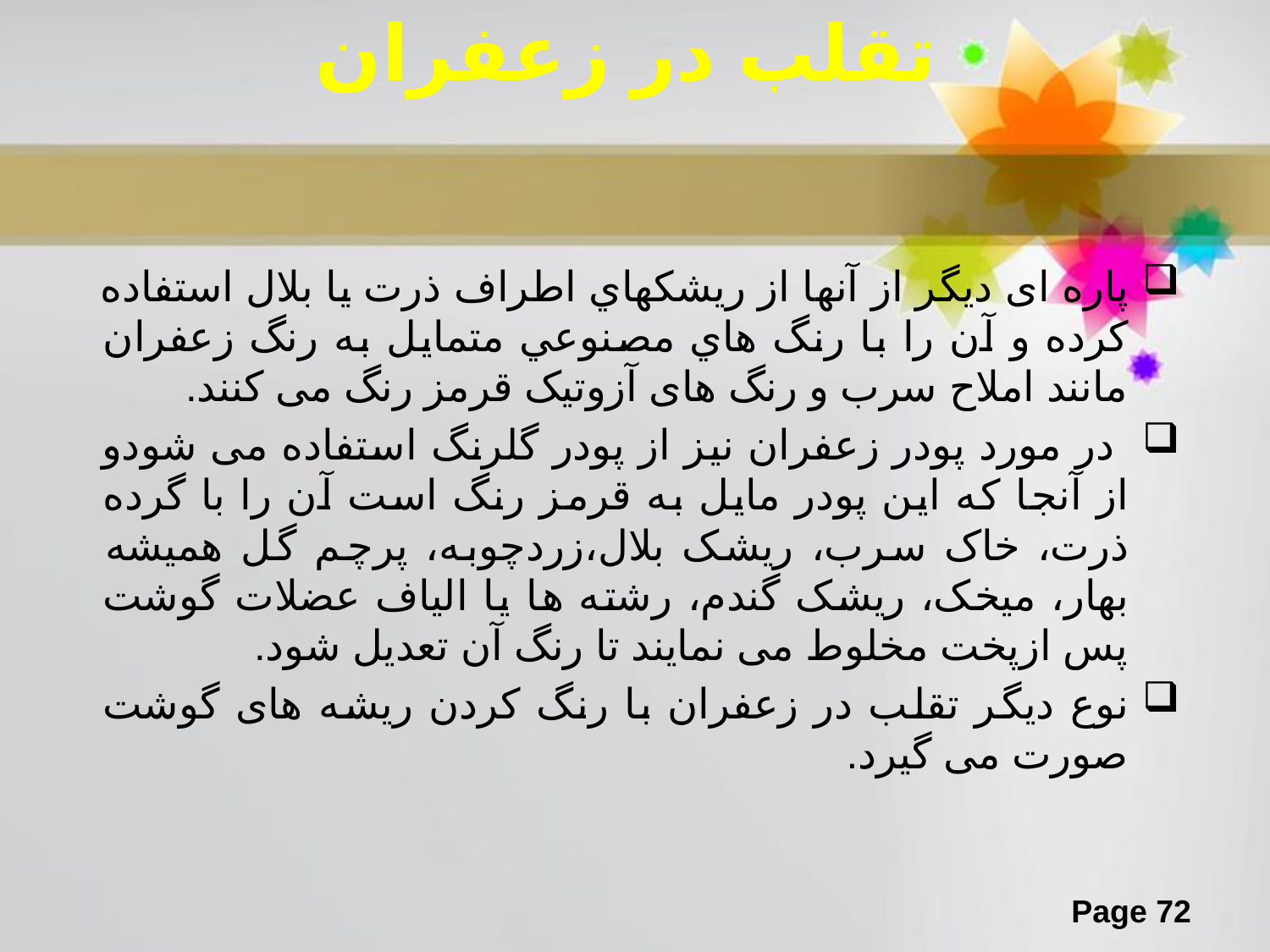

# تقلب در زعفران
پاره ای دیگر از آنها از ریشکهاي اطراف ذرت یا بلال استفاده کرده و آن را با رنگ هاي مصنوعي متمایل به رنگ زعفران مانند املاح سرب و رنگ های آزوتیک قرمز رنگ می کنند.
 در مورد پودر زعفران نیز از پودر گلرنگ استفاده می شودو از آنجا که این پودر مایل به قرمز رنگ است آن را با گرده ذرت، خاک سرب، ریشک بلال،زردچوبه، پرچم گل همیشه بهار، میخک، ریشک گندم، رشته ها یا الیاف عضلات گوشت پس ازپخت مخلوط می نمایند تا رنگ آن تعدیل شود.
نوع دیگر تقلب در زعفران با رنگ کردن ریشه های گوشت صورت می گیرد.